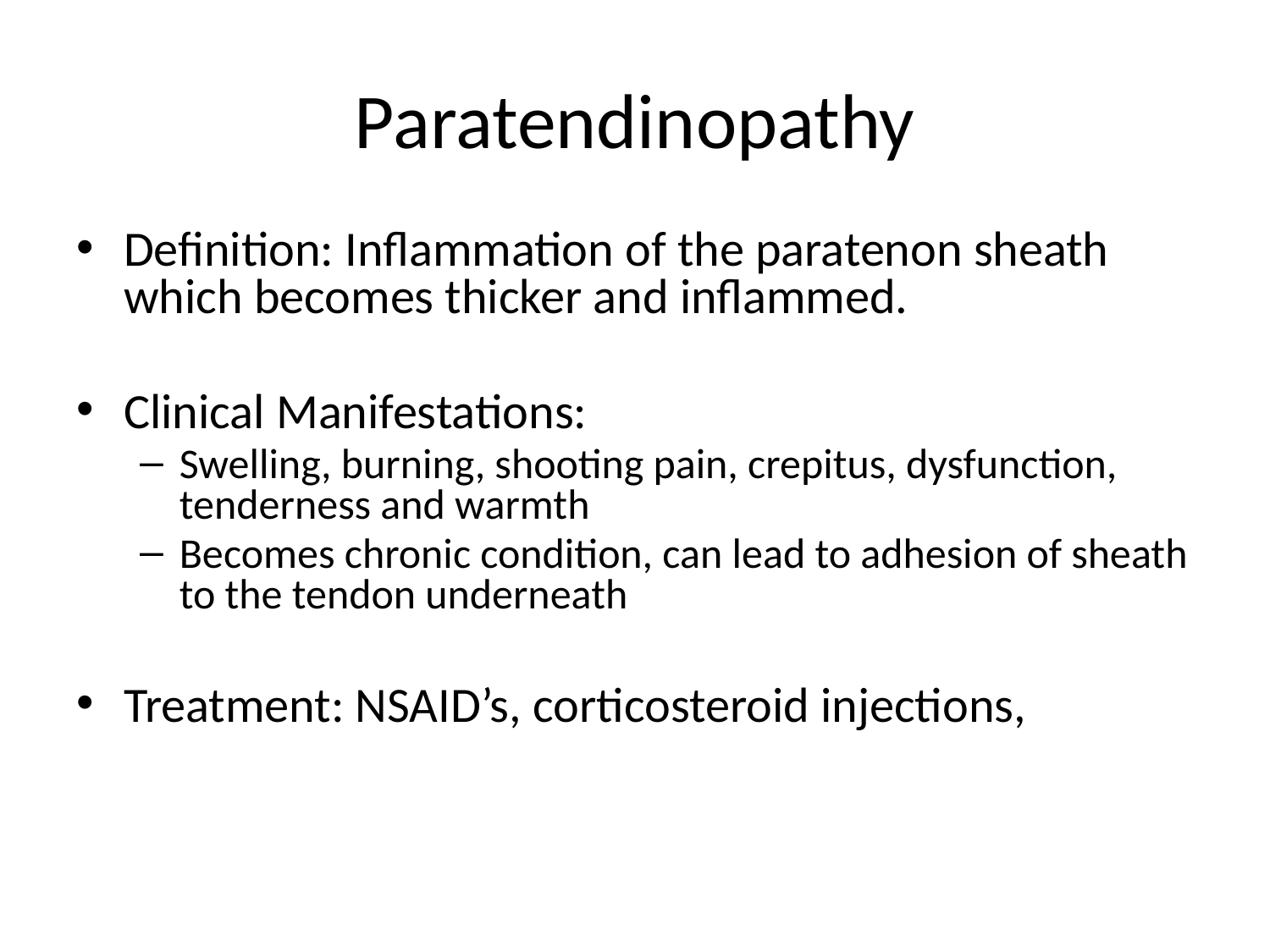

# Paratendinopathy
Definition: Inflammation of the paratenon sheath which becomes thicker and inflammed.

Clinical Manifestations:
Swelling, burning, shooting pain, crepitus, dysfunction, tenderness and warmth
Becomes chronic condition, can lead to adhesion of sheath to the tendon underneath

Treatment: NSAID’s, corticosteroid injections,